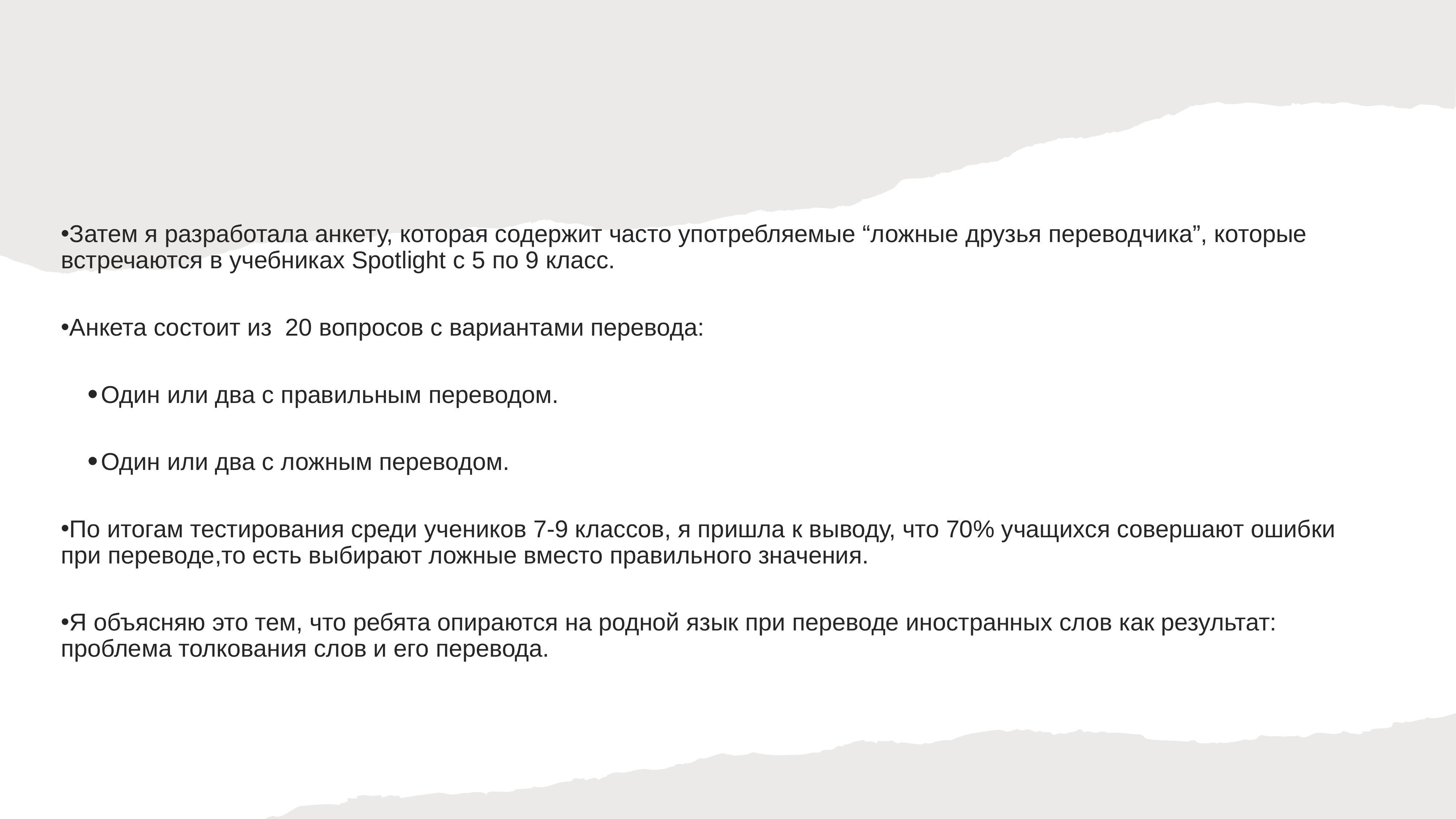

Затем я разработала анкету, которая содержит часто употребляемые “ложные друзья переводчика”, которые встречаются в учебниках Spotlight с 5 по 9 класс.
Анкета состоит из  20 вопросов с вариантами перевода:
Один или два с правильным переводом.
Один или два с ложным переводом.
По итогам тестирования среди учеников 7-9 классов, я пришла к выводу, что 70% учащихся совершают ошибки при переводе,то есть выбирают ложные вместо правильного значения.
Я объясняю это тем, что ребята опираются на родной язык при переводе иностранных слов как результат: проблема толкования слов и его перевода.